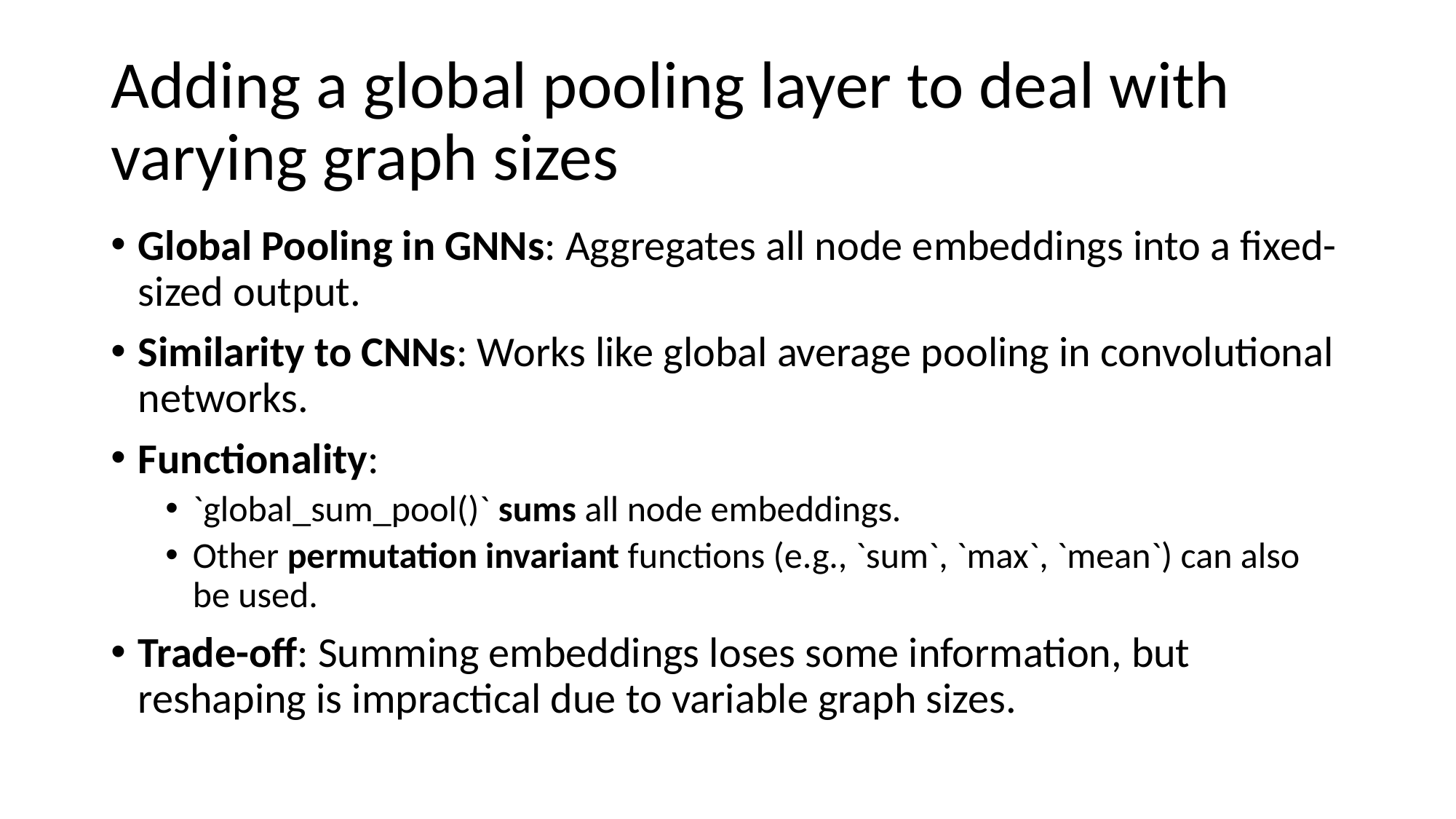

# Adding a global pooling layer to deal with varying graph sizes
Global Pooling in GNNs: Aggregates all node embeddings into a fixed-sized output.
Similarity to CNNs: Works like global average pooling in convolutional networks.
Functionality:
`global_sum_pool()` sums all node embeddings.
Other permutation invariant functions (e.g., `sum`, `max`, `mean`) can also be used.
Trade-off: Summing embeddings loses some information, but reshaping is impractical due to variable graph sizes.